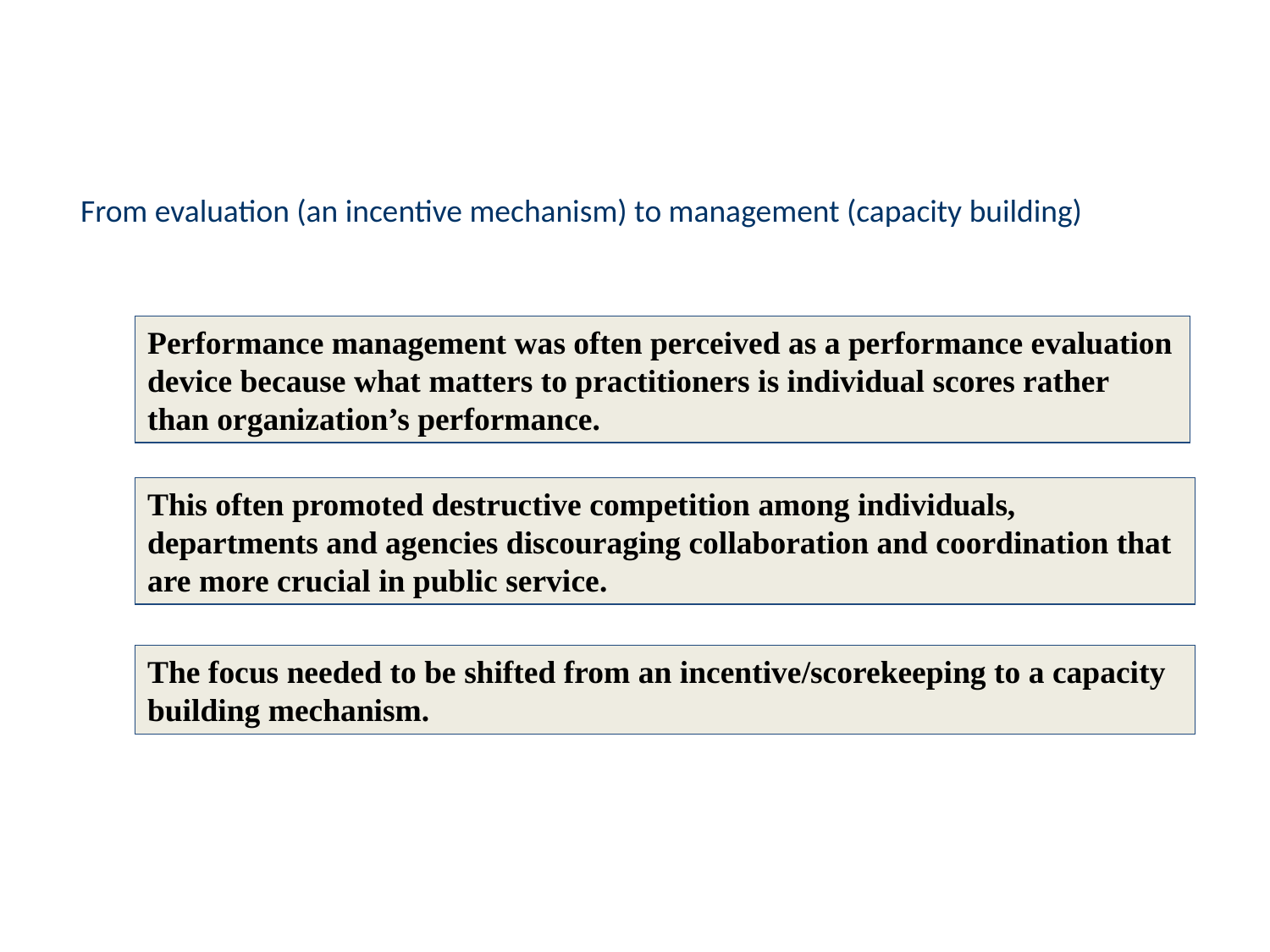

# From evaluation (an incentive mechanism) to management (capacity building)
Performance management was often perceived as a performance evaluation device because what matters to practitioners is individual scores rather than organization’s performance.
This often promoted destructive competition among individuals, departments and agencies discouraging collaboration and coordination that are more crucial in public service.
The focus needed to be shifted from an incentive/scorekeeping to a capacity building mechanism.